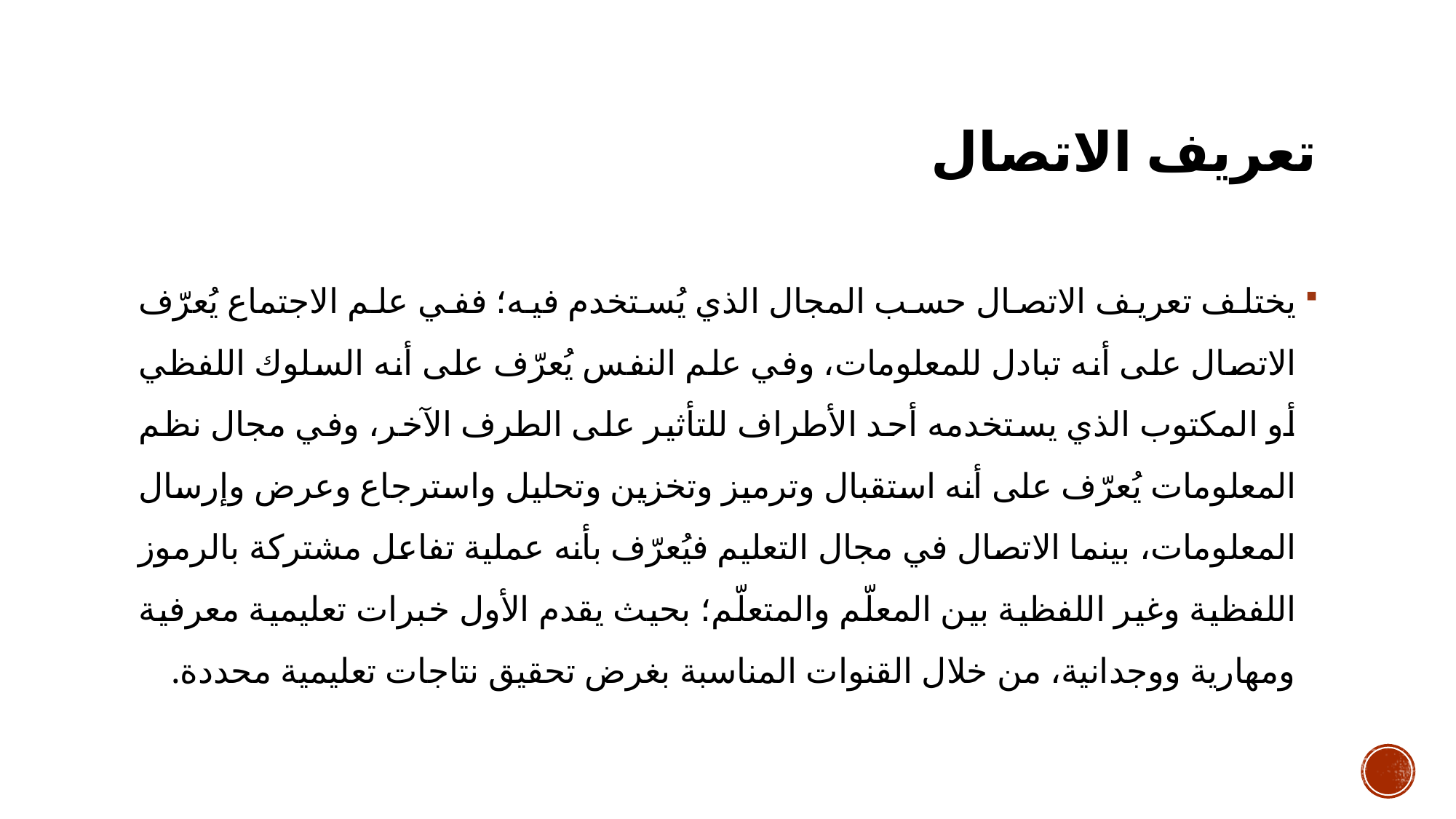

# تعريف الاتصال
يختلف تعريف الاتصال حسب المجال الذي يُستخدم فيه؛ ففي علم الاجتماع يُعرّف الاتصال على أنه تبادل للمعلومات، وفي علم النفس يُعرّف على أنه السلوك اللفظي أو المكتوب الذي يستخدمه أحد الأطراف للتأثير على الطرف الآخر، وفي مجال نظم المعلومات يُعرّف على أنه استقبال وترميز وتخزين وتحليل واسترجاع وعرض وإرسال المعلومات، بينما الاتصال في مجال التعليم فيُعرّف بأنه عملية تفاعل مشتركة بالرموز اللفظية وغير اللفظية بين المعلّم والمتعلّم؛ بحيث يقدم الأول خبرات تعليمية معرفية ومهارية ووجدانية، من خلال القنوات المناسبة بغرض تحقيق نتاجات تعليمية محددة.